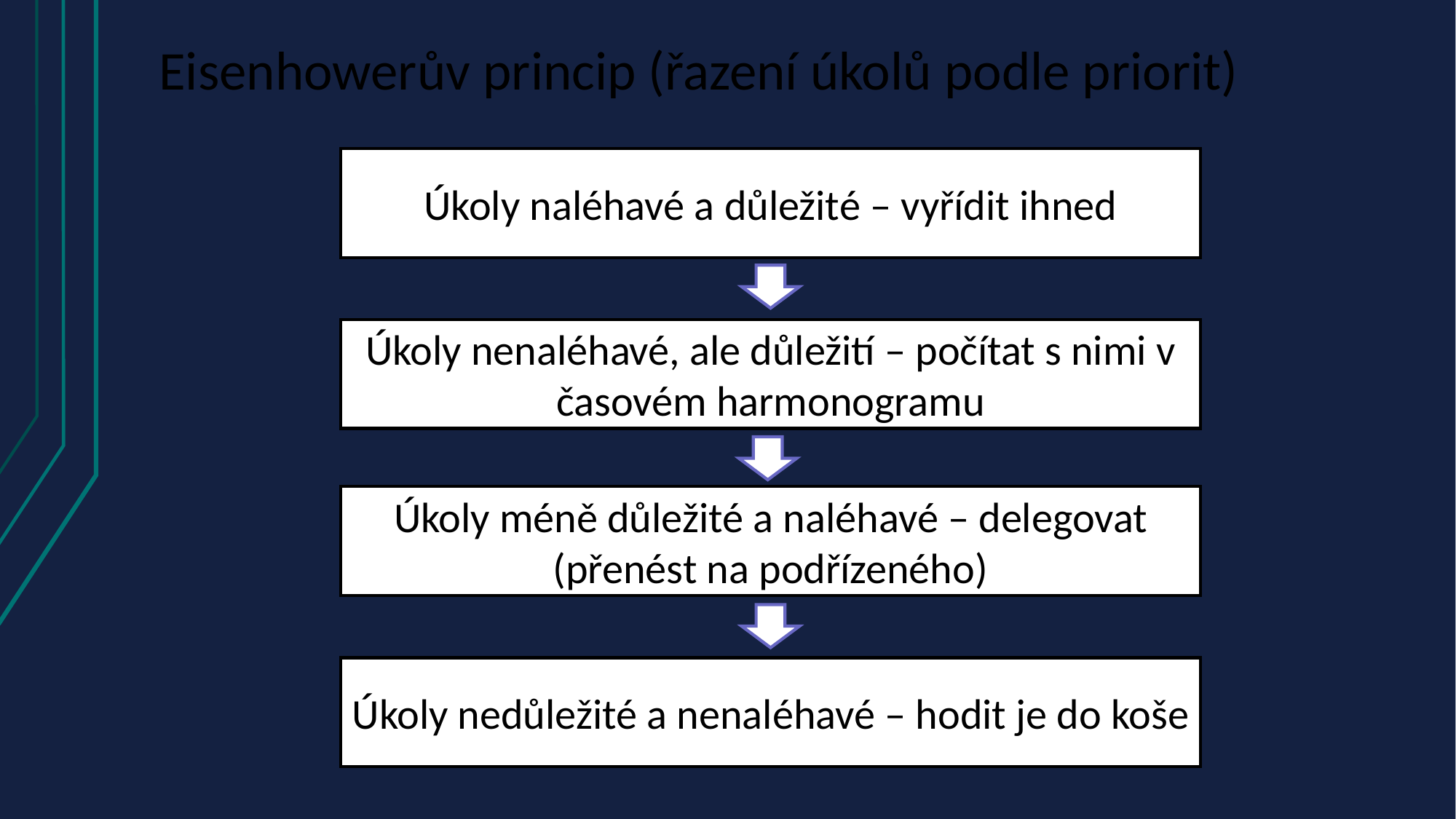

# Eisenhowerův princip (řazení úkolů podle priorit)
Úkoly naléhavé a důležité – vyřídit ihned

Úkoly nenaléhavé, ale důležití – počítat s nimi v časovém harmonogramu

Úkoly méně důležité a naléhavé – delegovat (přenést na podřízeného)

Úkoly nedůležité a nenaléhavé – hodit je do koše